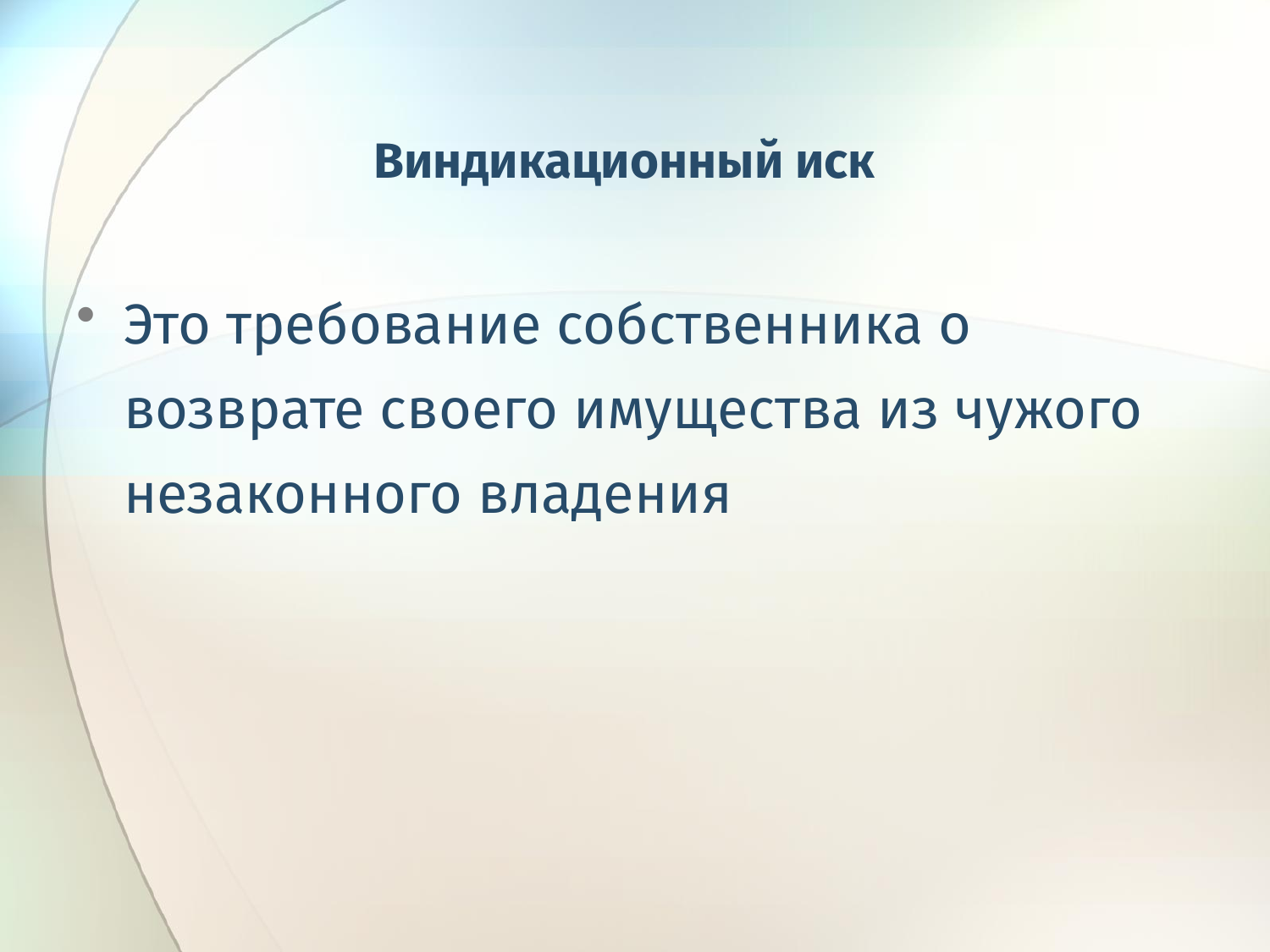

# Виндикационный иск
Это требование собственника о возврате своего имущества из чужого незаконного владения